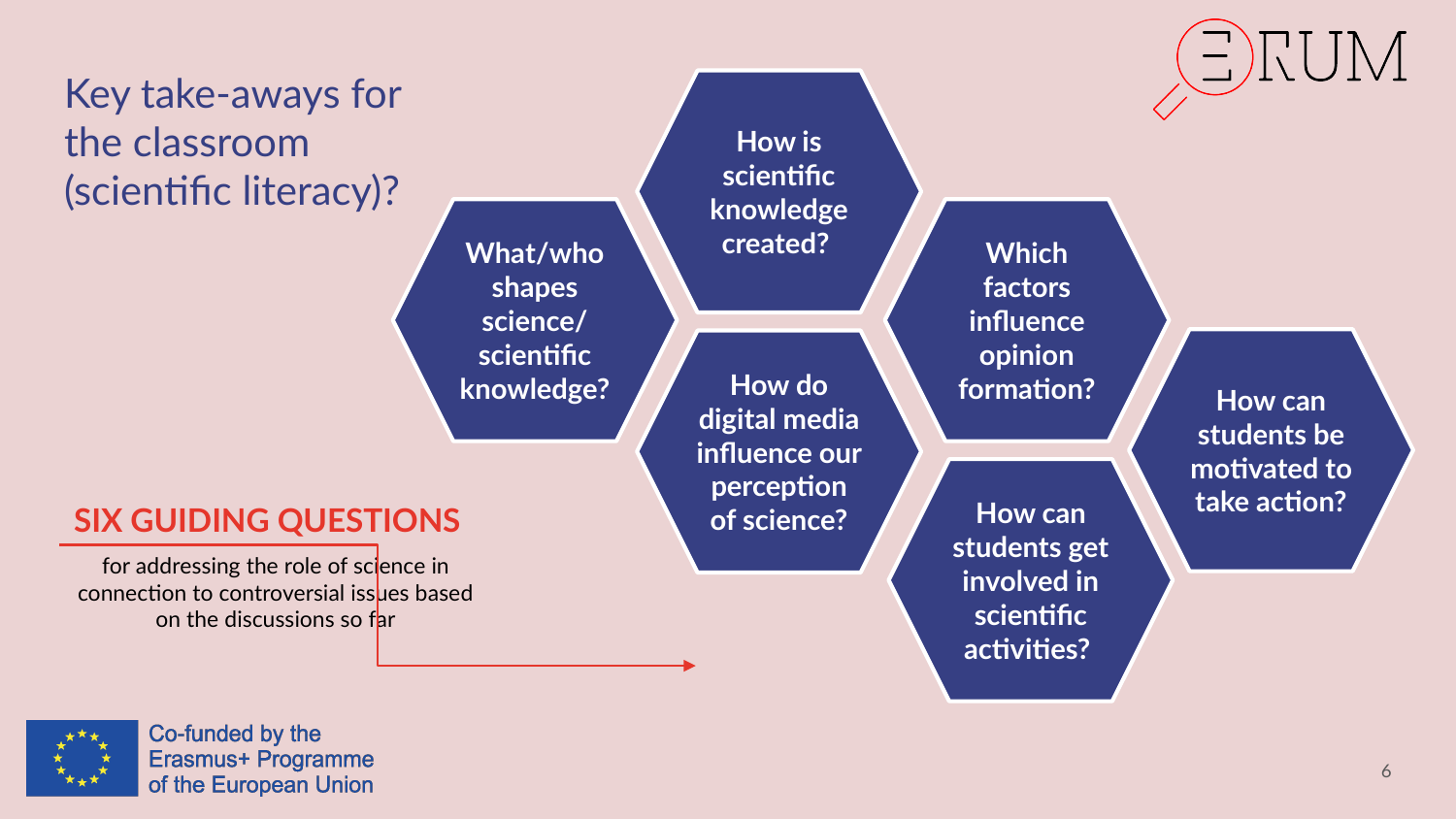

# Key take-aways for the classroom (scientific literacy)?
How is scientific knowledge created?
Which factors influence opinion formation?
What/who shapes science/
scientific knowledge?
How can students be motivated to take action?
How do digital media influence our perception of science?
How can students get involved in scientific activities?
SIX GUIDING QUESTIONS
for addressing the role of science in connection to controversial issues based on the discussions so far
6